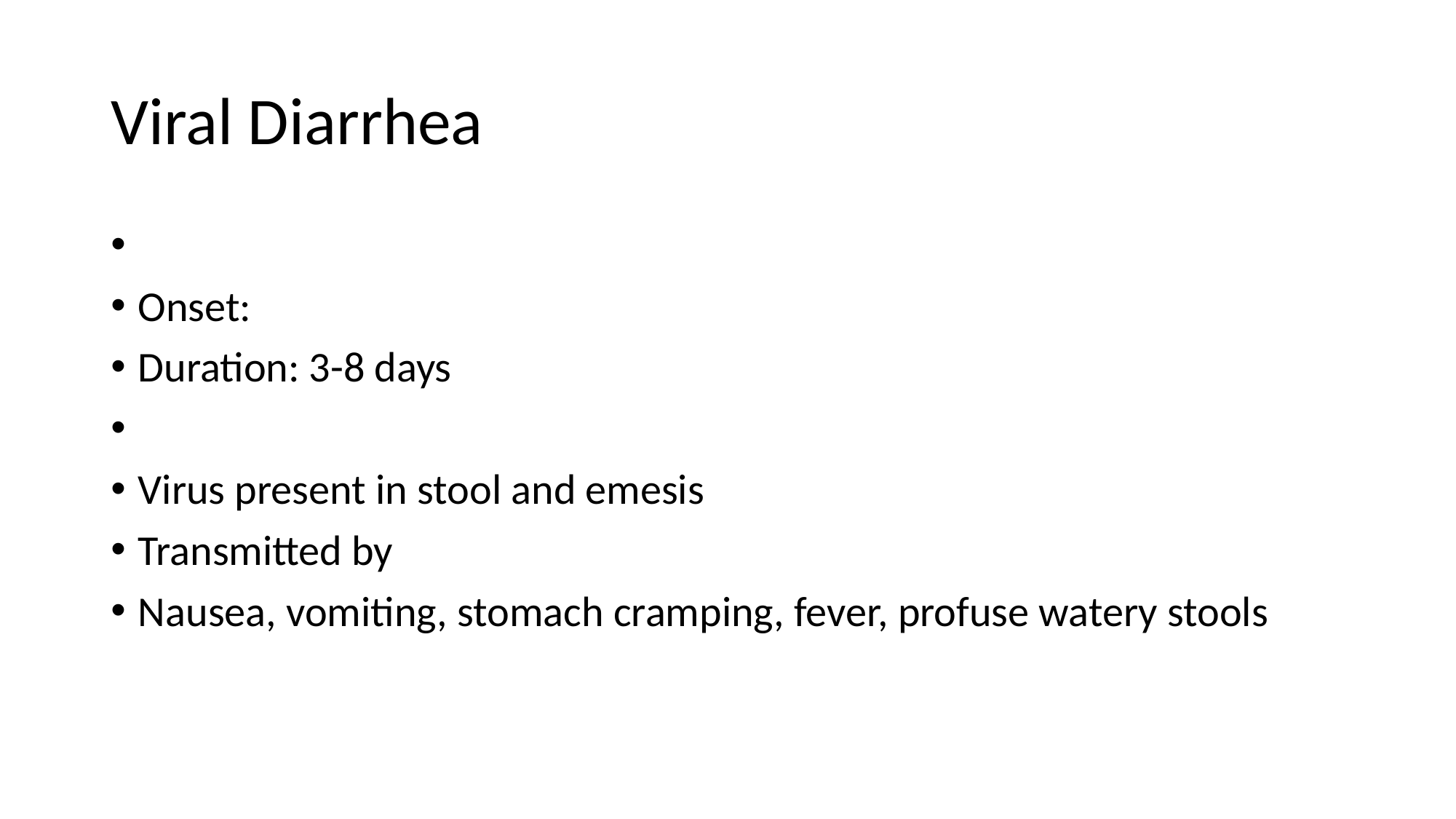

# Viral Diarrhea

Onset:
Duration: 3-8 days

Virus present in stool and emesis
Transmitted by
Nausea, vomiting, stomach cramping, fever, profuse watery stools